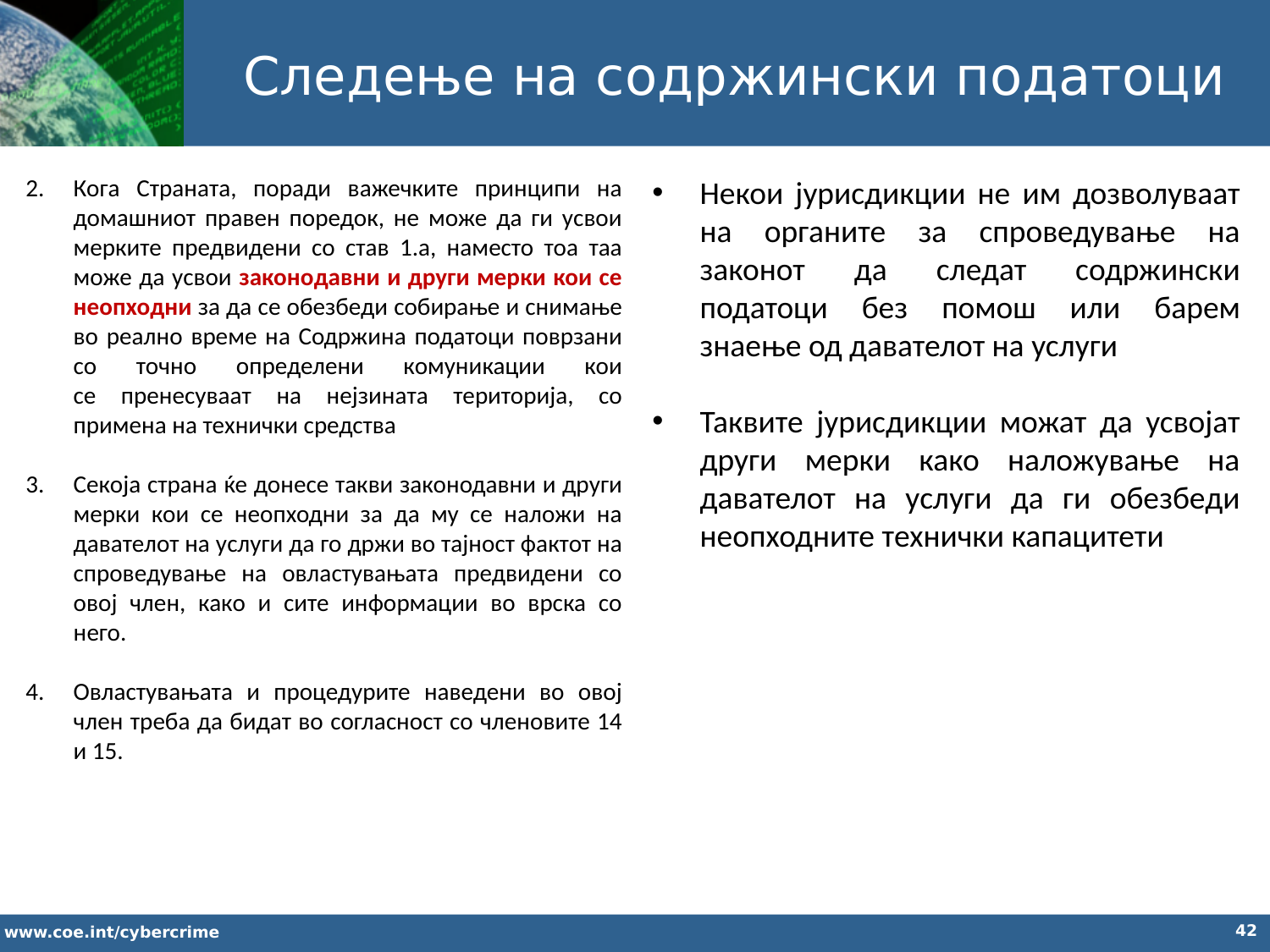

Следење на содржински податоци
Кога Страната, поради важечките принципи на домашниот правен поредок, не може да ги усвои мерките предвидени со став 1.а, наместо тоа таа може да усвои законодавни и други мерки кои се неопходни за да се обезбеди собирање и снимање во реално време на Содржина податоци поврзани со точно определени комуникации кои
се пренесуваат на нејзината територија, со примена на технички средства

Секоја страна ќе донесе такви законодавни и други мерки кои се неопходни за да му се наложи на давателот на услуги да го држи во тајност фактот на спроведување на овластувањата предвидени со овој член, како и сите информации во врска со него.

Овластувањата и процедурите наведени во овој член треба да бидат во согласност со членовите 14 и 15.
Некои јурисдикции не им дозволуваат на органите за спроведување на законот да следат содржински податоци без помош или барем знаење од давателот на услуги

Таквите јурисдикции можат да усвојат други мерки како наложување на давателот на услуги да ги обезбеди неопходните технички капацитети